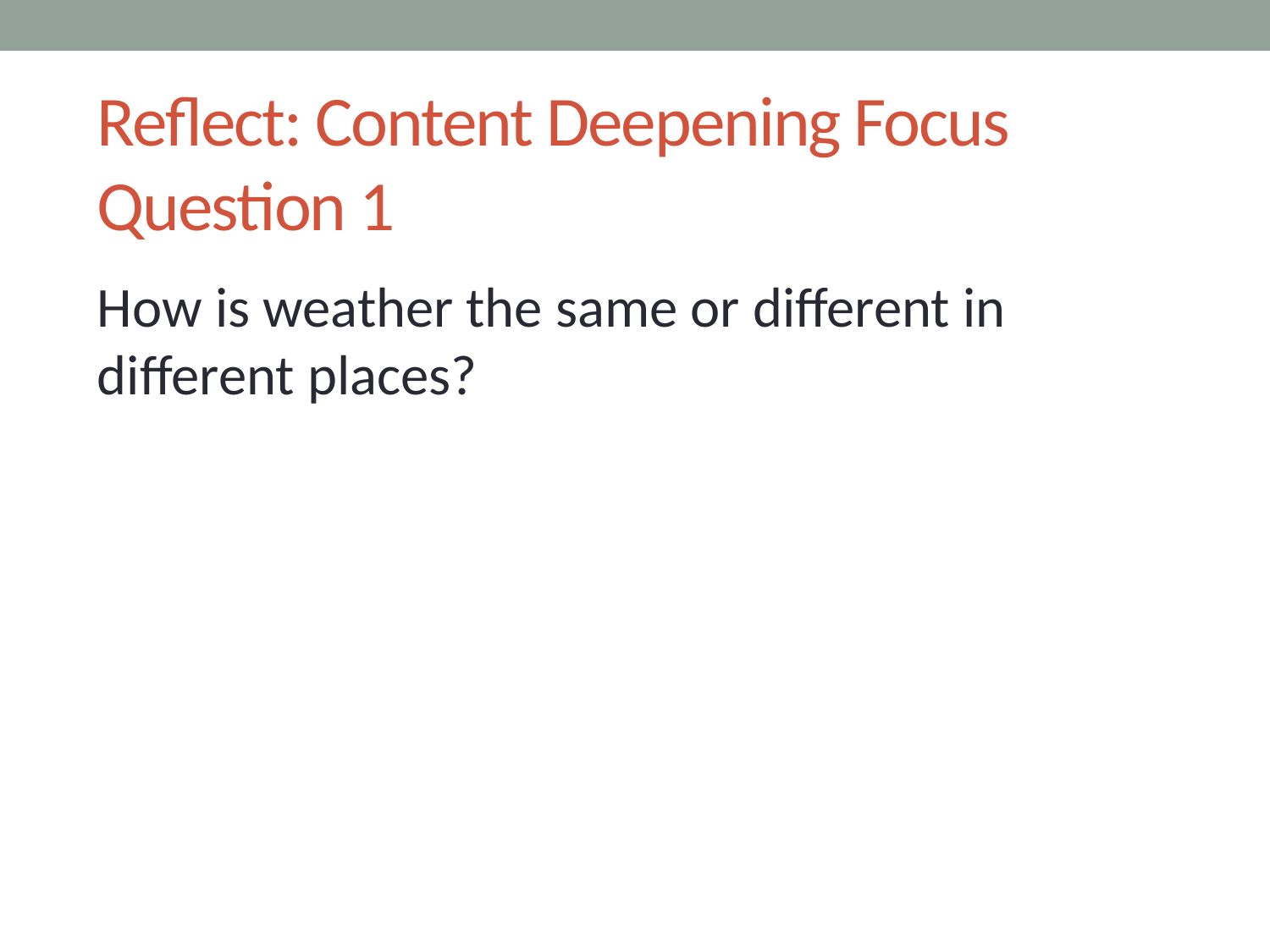

# Reflect: Content Deepening Focus Question 1
How is weather the same or different in different places?